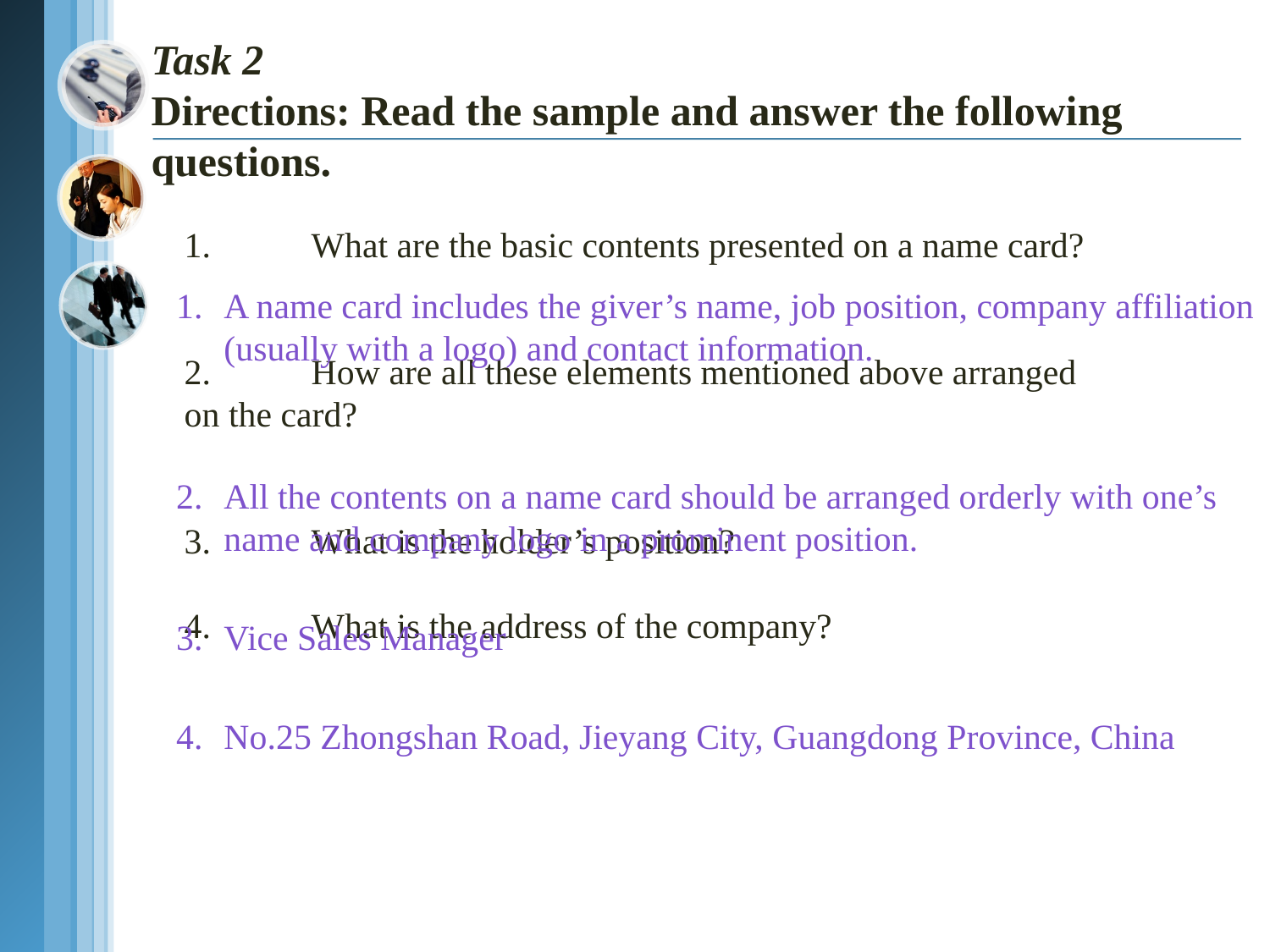

# Task 2 Directions: Read the sample and answer the following questions.
1.	What are the basic contents presented on a name card?

2.	How are all these elements mentioned above arranged on the card?

3.	What is the holder’s position?

4.	What is the address of the company?

1.	A name card includes the giver’s name, job position, company affiliation (usually with a logo) and contact information.

2.	All the contents on a name card should be arranged orderly with one’s name and company logo in a prominent position.

3.	Vice Sales Manager

4.	No.25 Zhongshan Road, Jieyang City, Guangdong Province, China